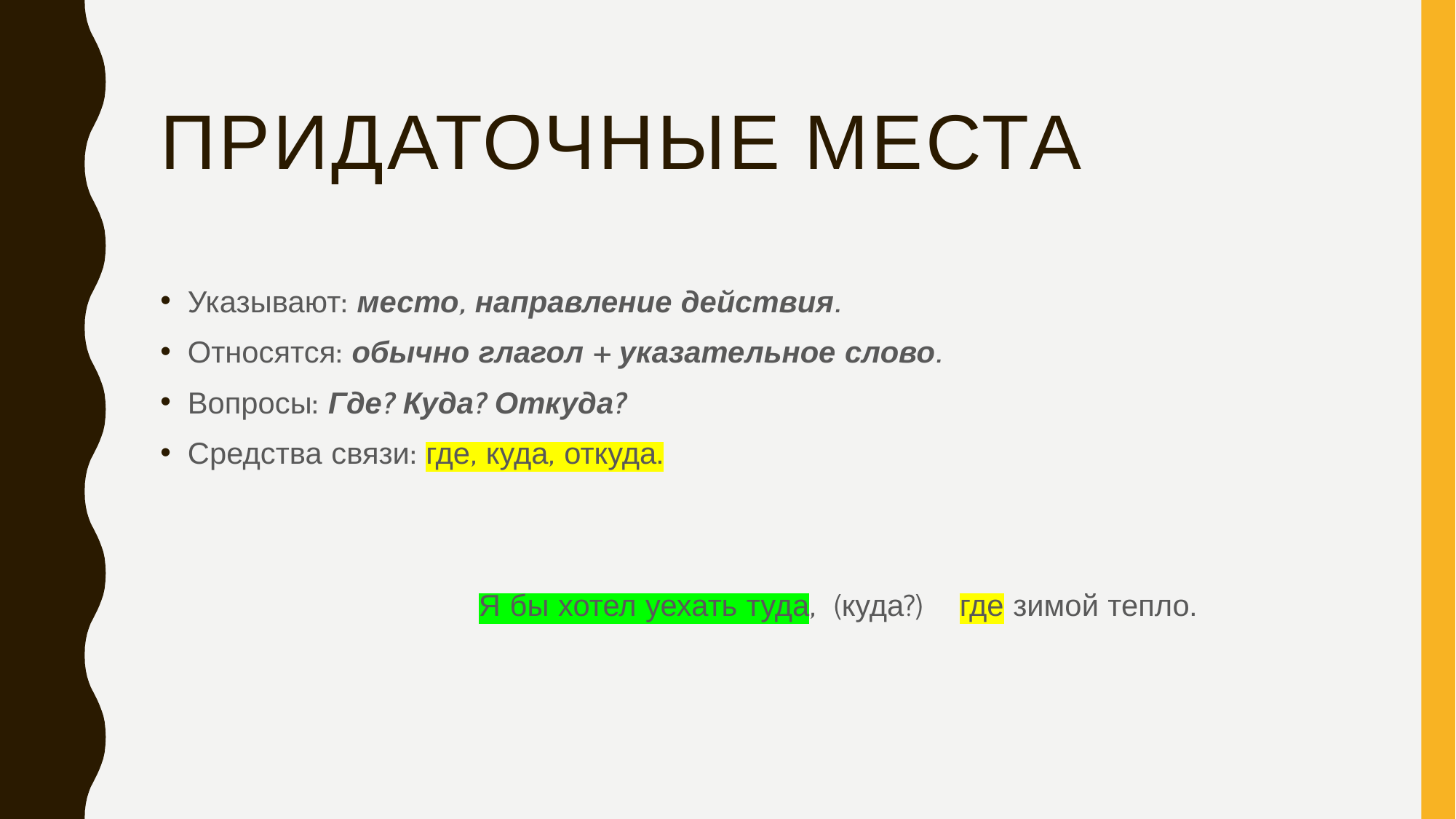

# Придаточные места
Указывают: место, направление действия.
Относятся: обычно глагол + указательное слово.
Вопросы: Где? Куда? Откуда?
Средства связи: где, куда, откуда.

                                   Я бы хотел уехать туда,  (куда?)    где зимой тепло.